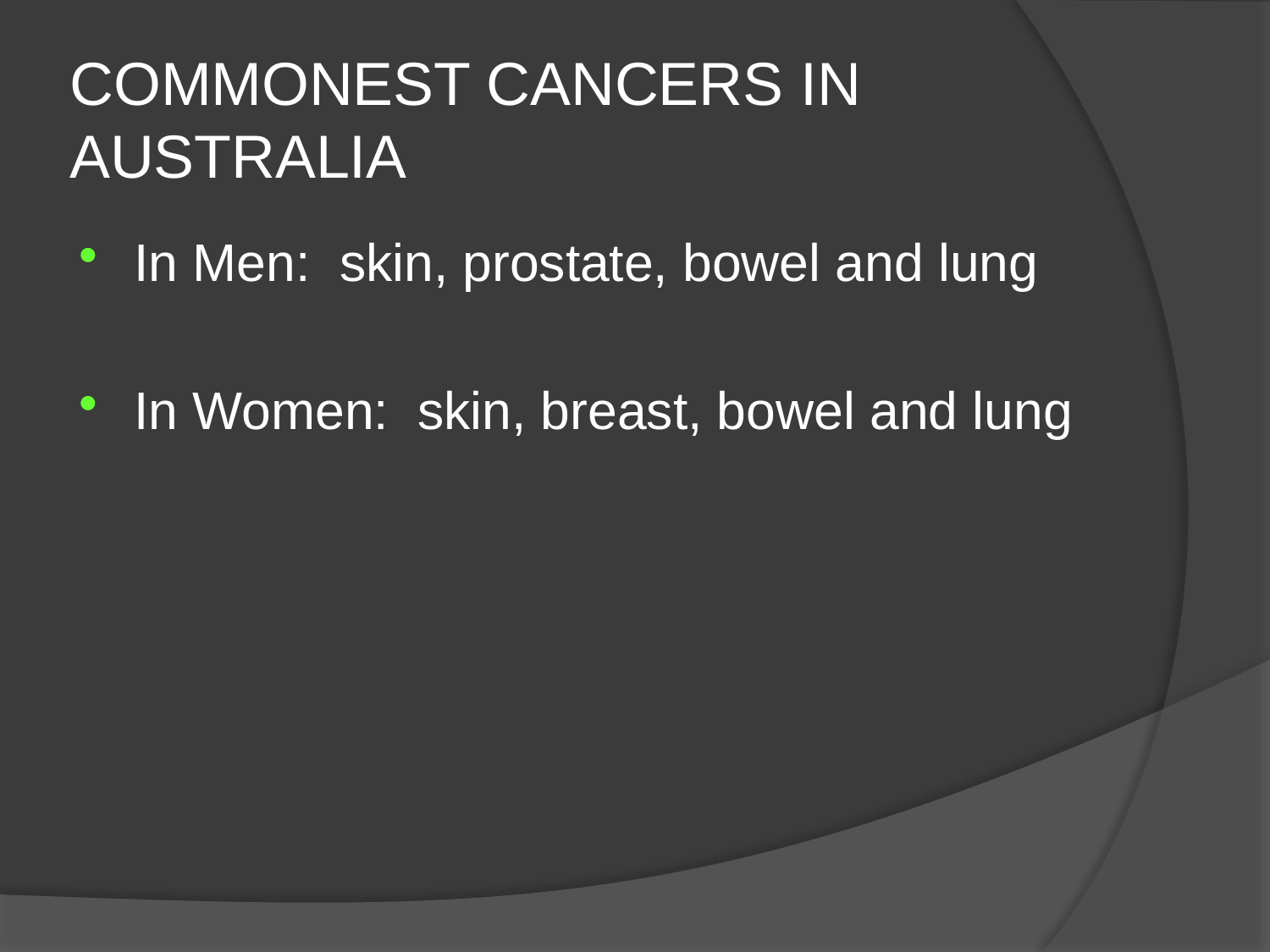

# COMMONEST CANCERS IN AUSTRALIA
In Men:  skin, prostate, bowel and lung

In Women:  skin, breast, bowel and lung